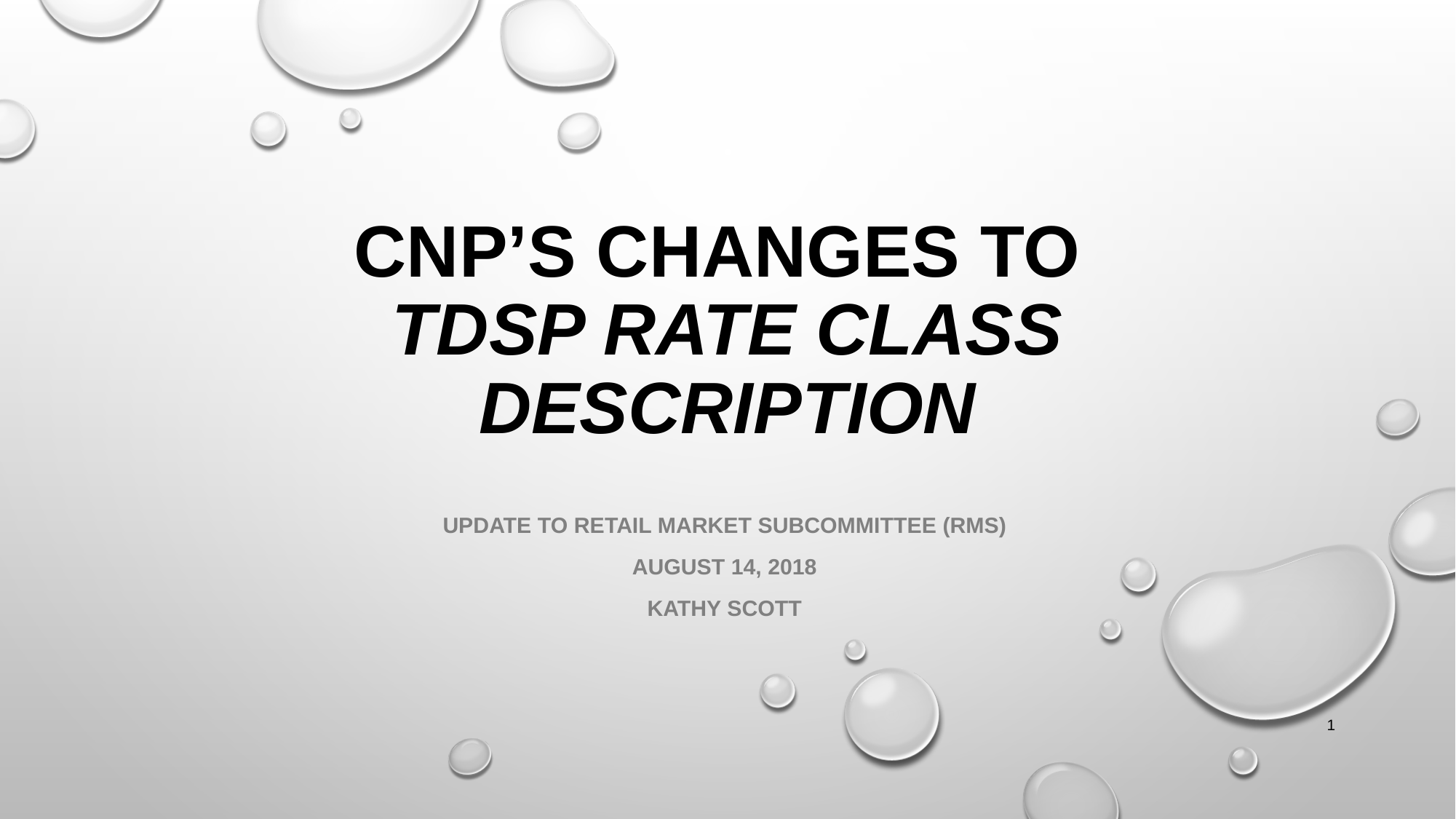

# CNP’s Changes to TDSP Rate Class Description

Update to Retail Market Subcommittee (RMS)
August 14, 2018
Kathy Scott
1